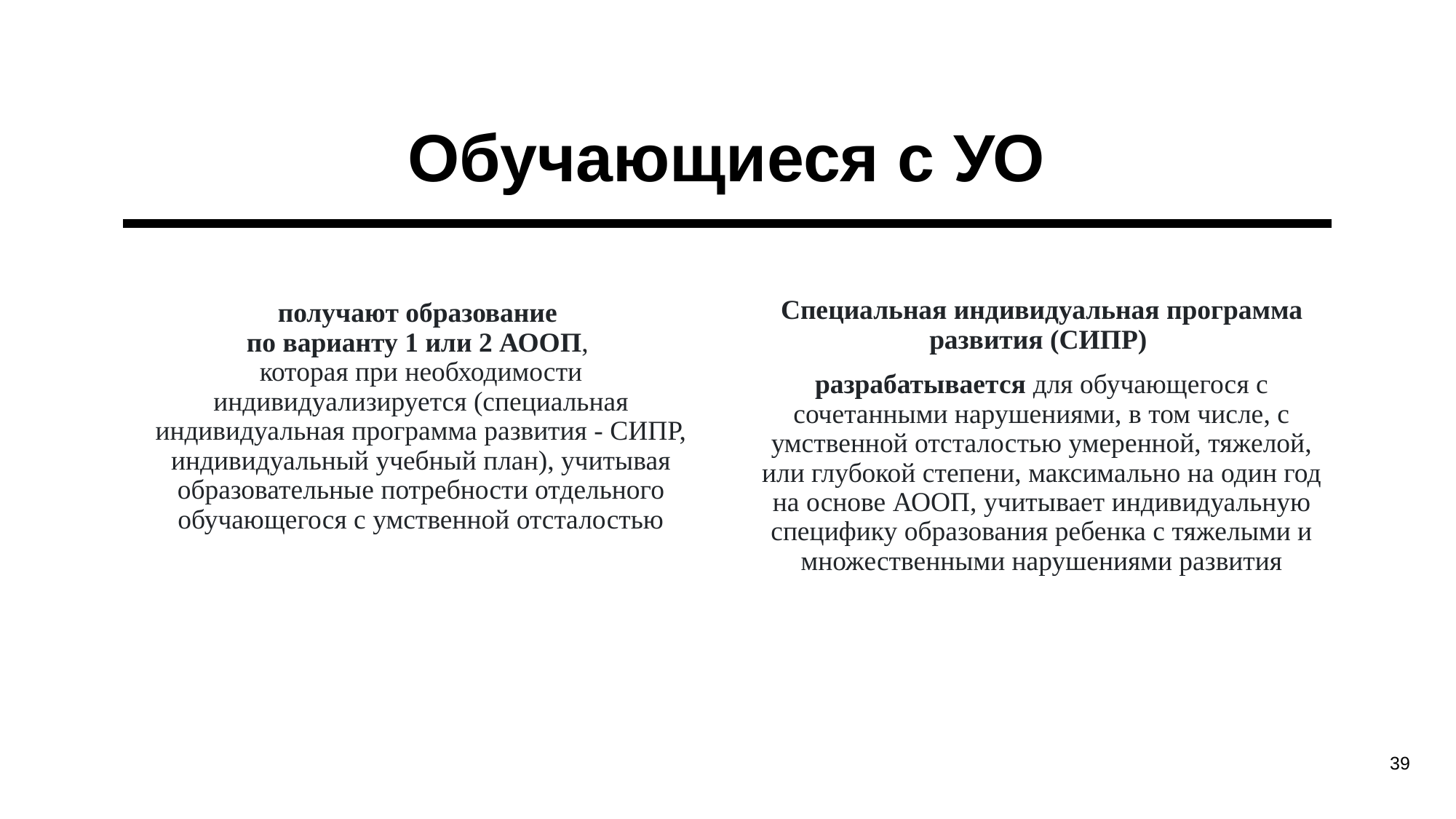

# Обучающиеся с УО
Специальная индивидуальная программа развития (СИПР)
разрабатывается для обучающегося с сочетанными нарушениями, в том числе, с умственной отсталостью умеренной, тяжелой, или глубокой степени, максимально на один год на основе АООП, учитывает индивидуальную специфику образования ребенка с тяжелыми и множественными нарушениями развития

получают образование
по варианту 1 или 2 АООП,
которая при необходимости индивидуализируется (специальная индивидуальная программа развития - СИПР, индивидуальный учебный план), учитывая образовательные потребности отдельного обучающегося с умственной отсталостью
39